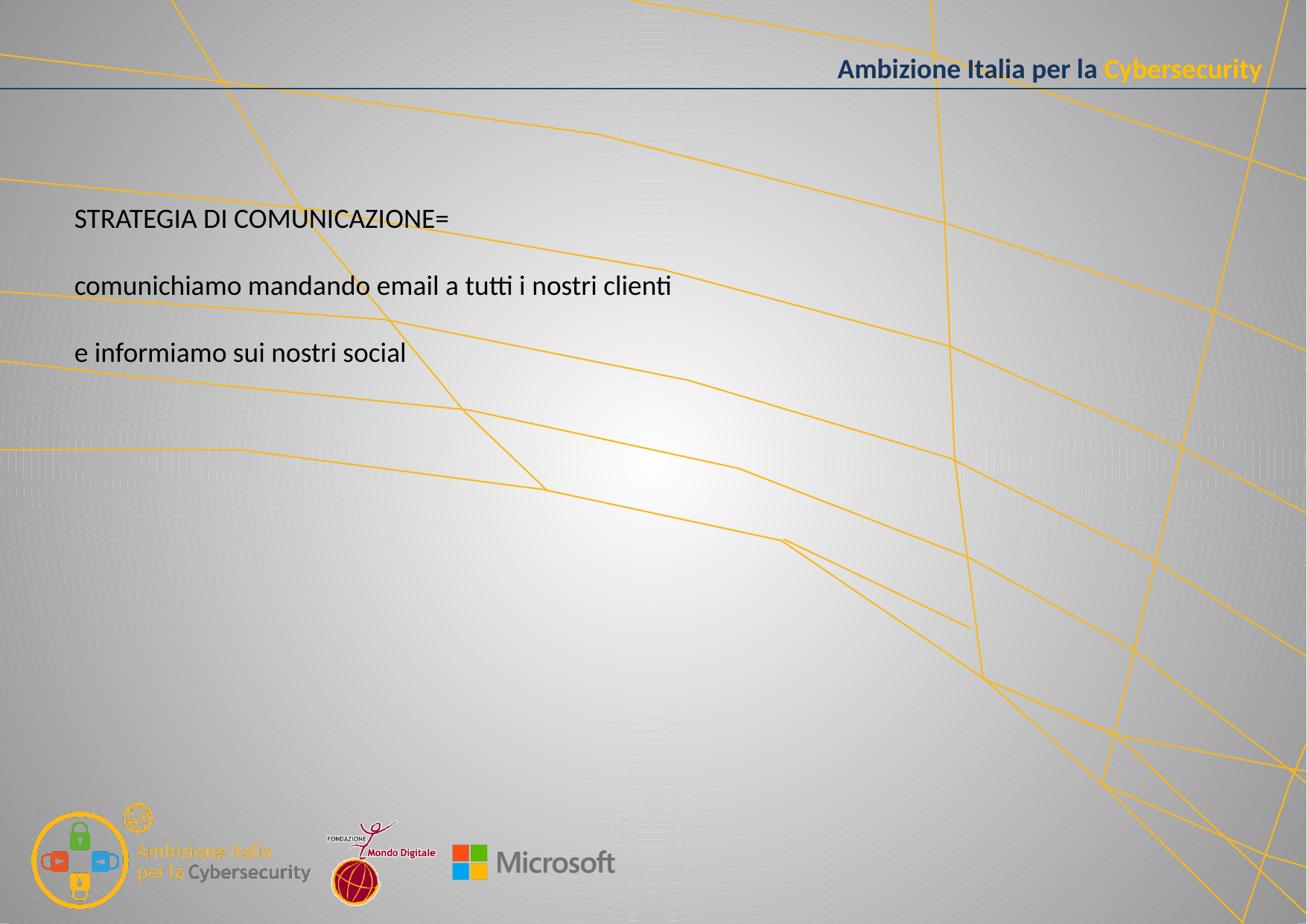

STRATEGIA DI COMUNICAZIONE=

comunichiamo mandando email a tutti i nostri clienti

e informiamo sui nostri social